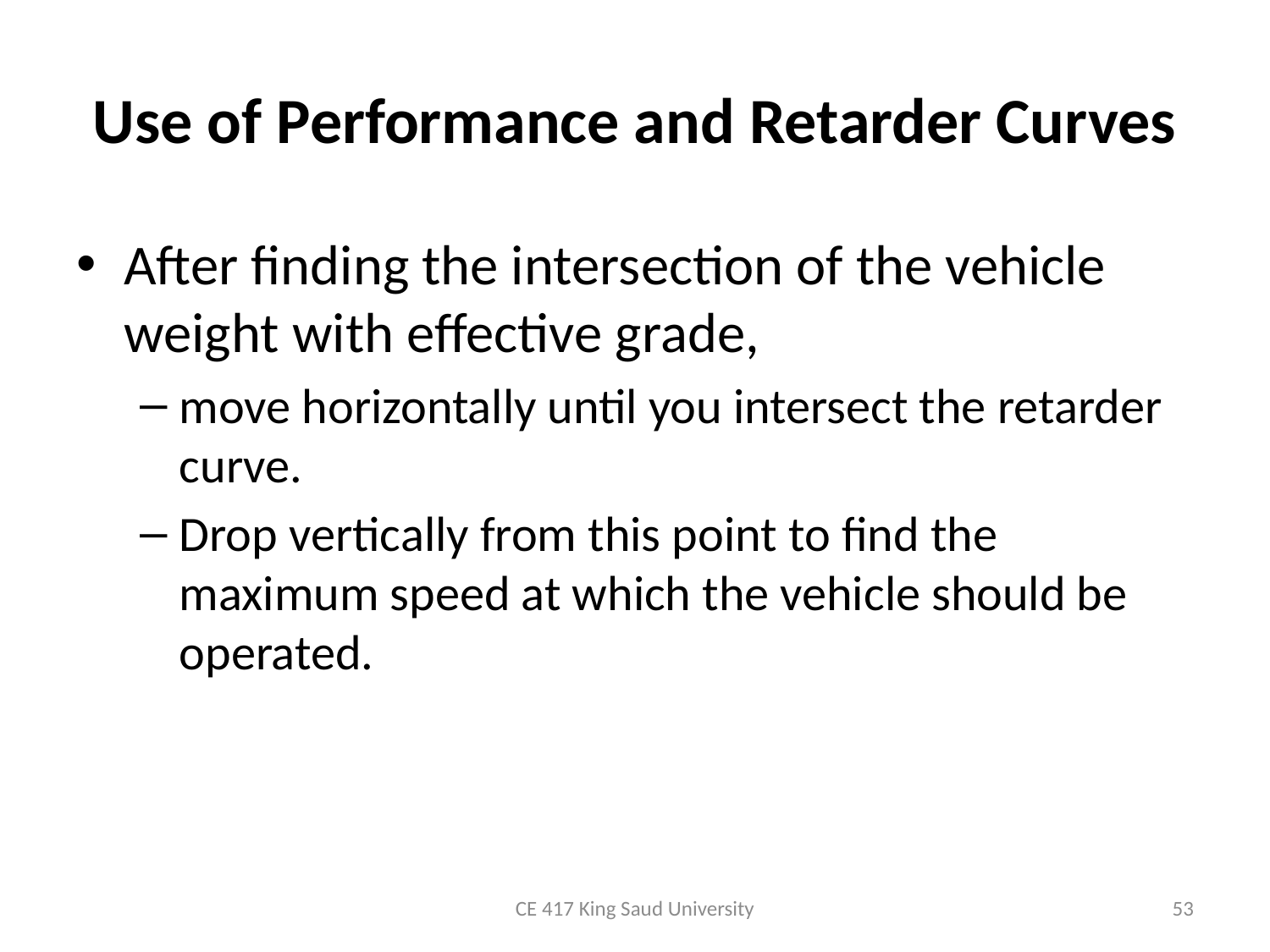

# Use of Performance and Retarder Curves
After finding the intersection of the vehicle weight with effective grade,
move horizontally until you intersect the retarder curve.
Drop vertically from this point to find the maximum speed at which the vehicle should be operated.
CE 417 King Saud University
53